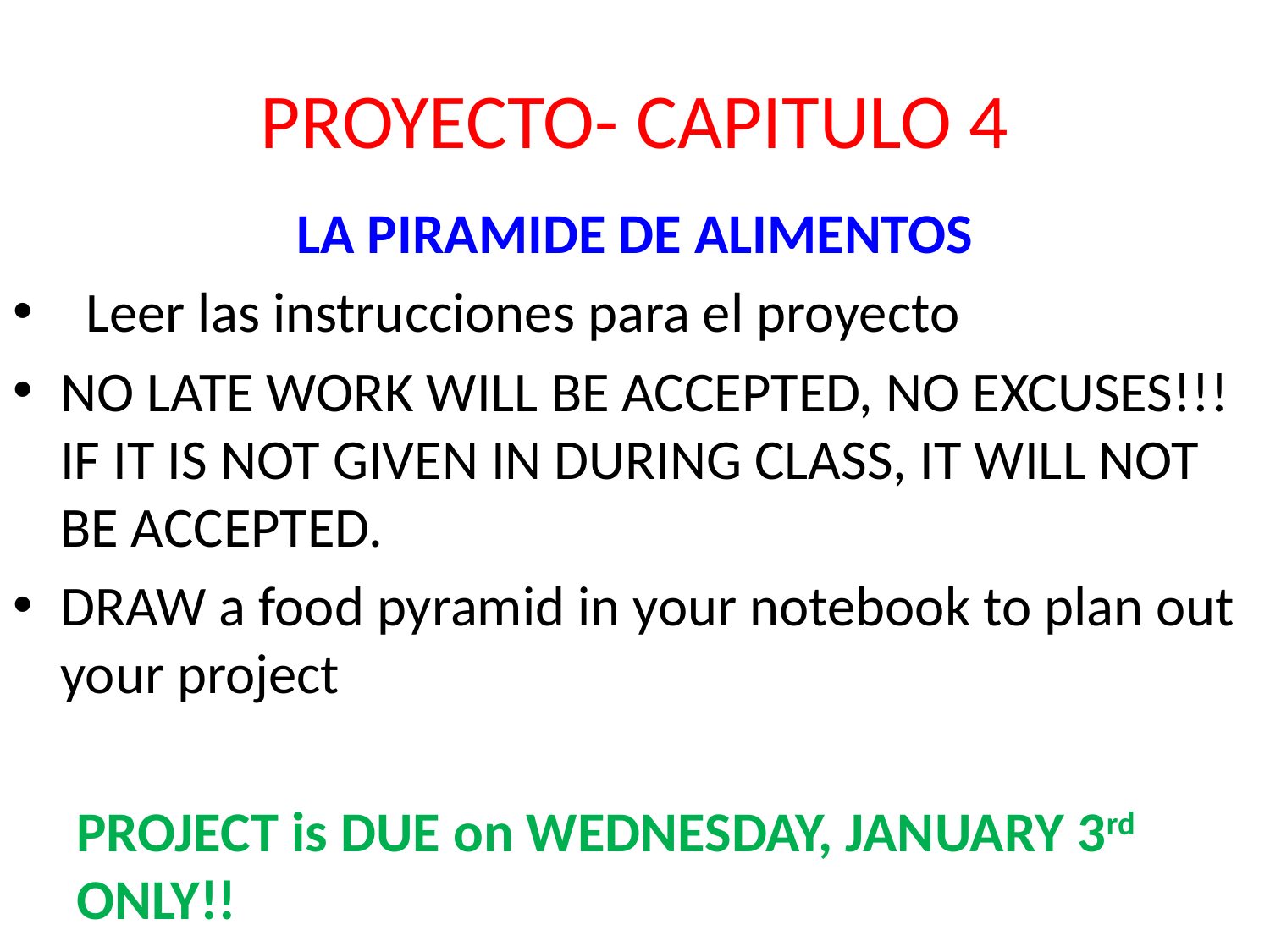

# PROYECTO- CAPITULO 4
LA PIRAMIDE DE ALIMENTOS
  Leer las instrucciones para el proyecto
NO LATE WORK WILL BE ACCEPTED, NO EXCUSES!!! IF IT IS NOT GIVEN IN DURING CLASS, IT WILL NOT BE ACCEPTED.
DRAW a food pyramid in your notebook to plan out your project

PROJECT is DUE on WEDNESDAY, JANUARY 3rd ONLY!!